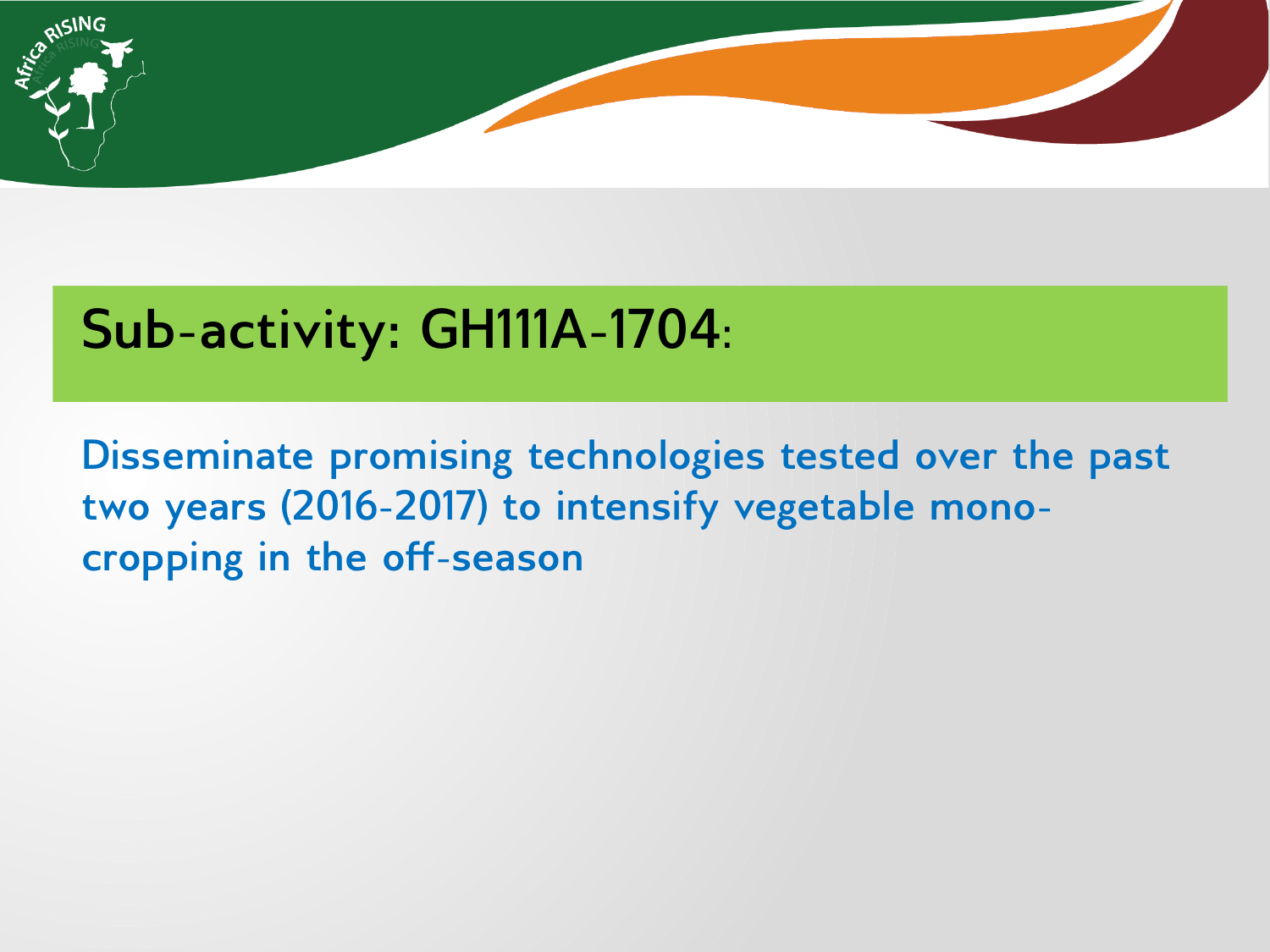

Sub-activity: GH111A-1704:

Disseminate promising technologies tested over the past two years (2016-2017) to intensify vegetable mono-cropping in the off-season